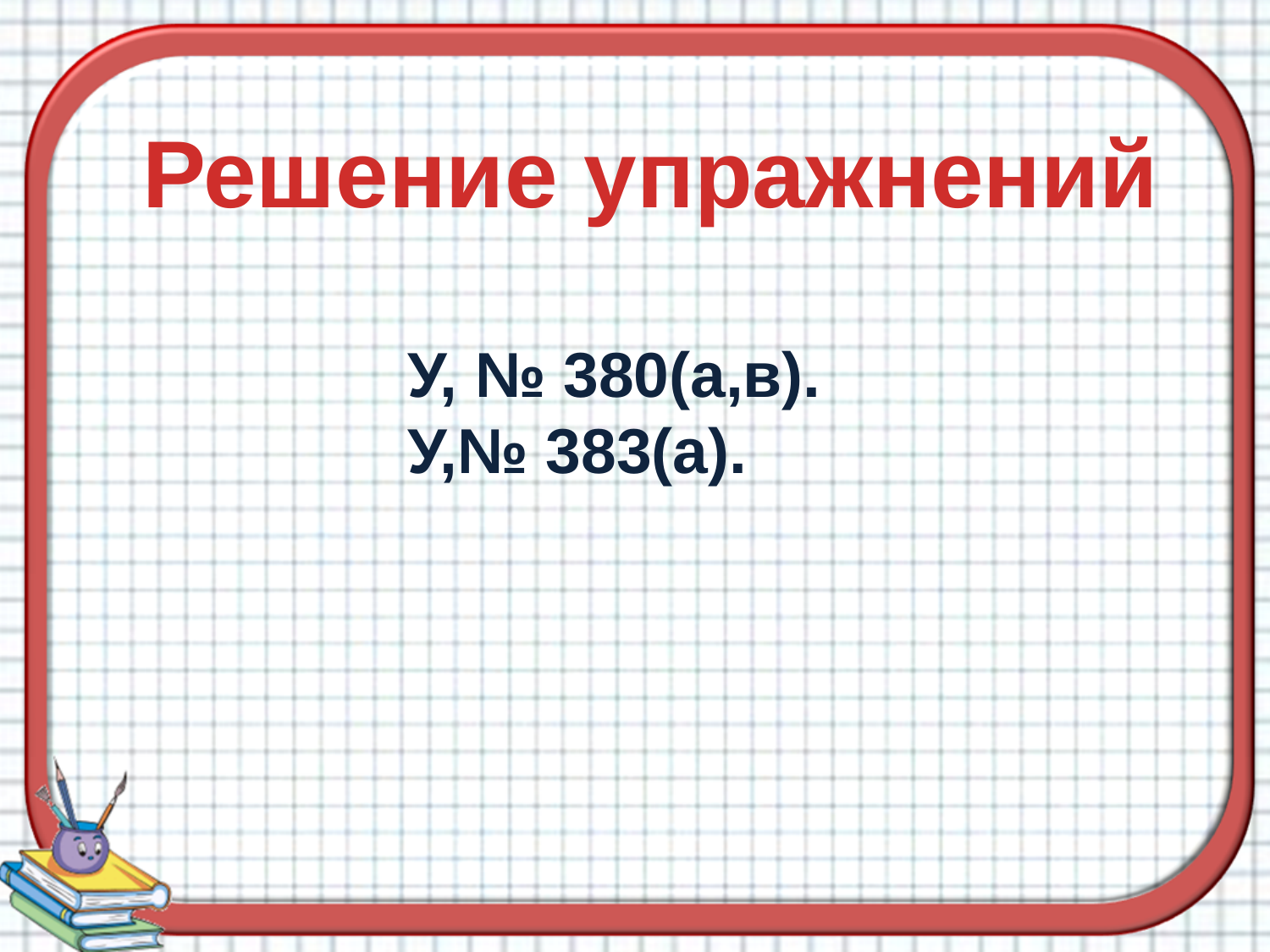

Решение упражнений
У, № 380(а,в).
У,№ 383(а).